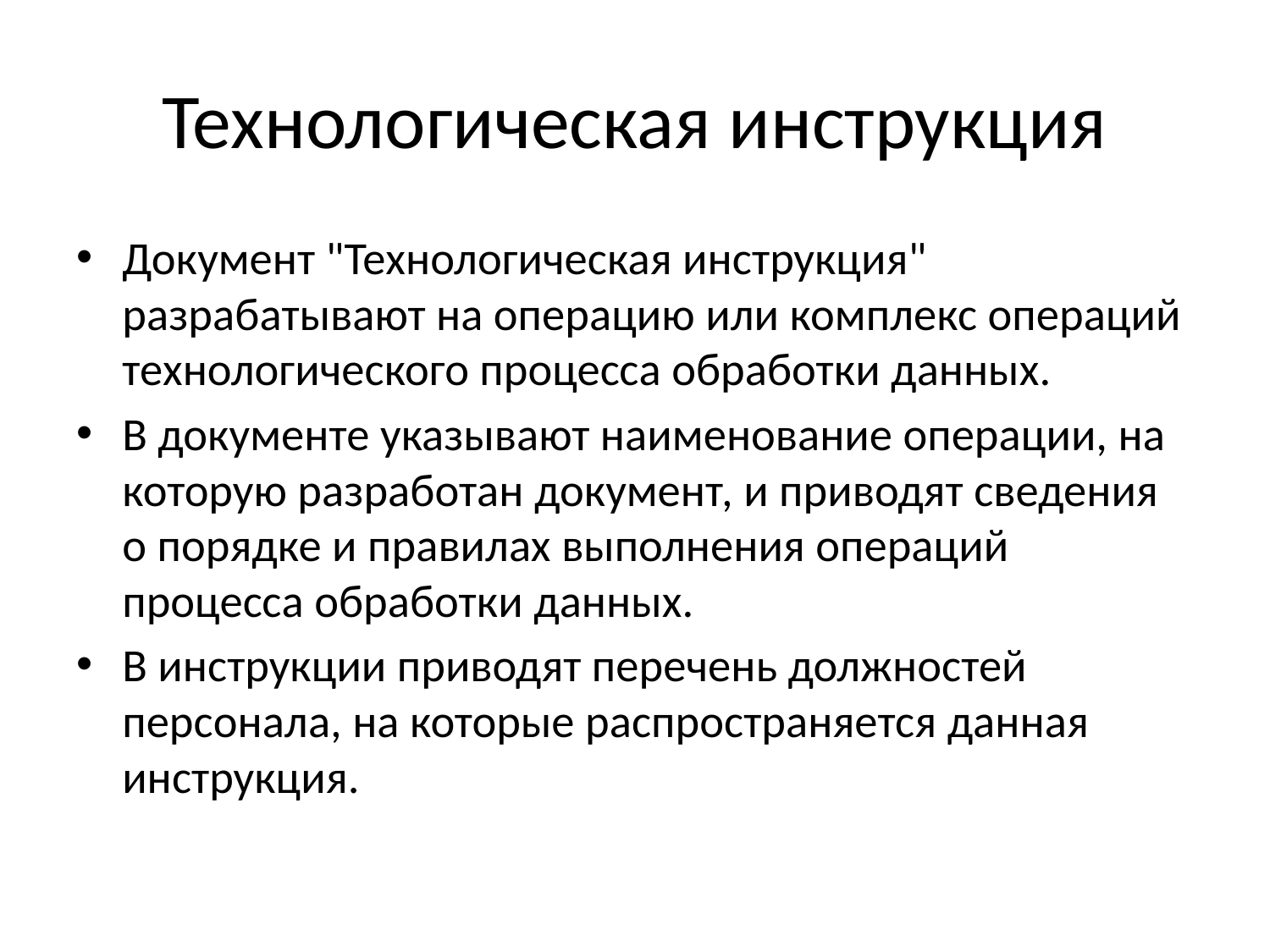

# Технологическая инструкция
Документ "Технологическая инструкция" разрабатывают на операцию или комплекс операций технологического процесса обработки данных.
В документе указывают наименование операции, на которую разработан документ, и приводят сведения о порядке и правилах выполнения операций процесса обработки данных.
В инструкции приводят перечень должностей персонала, на которые распространяется данная инструкция.